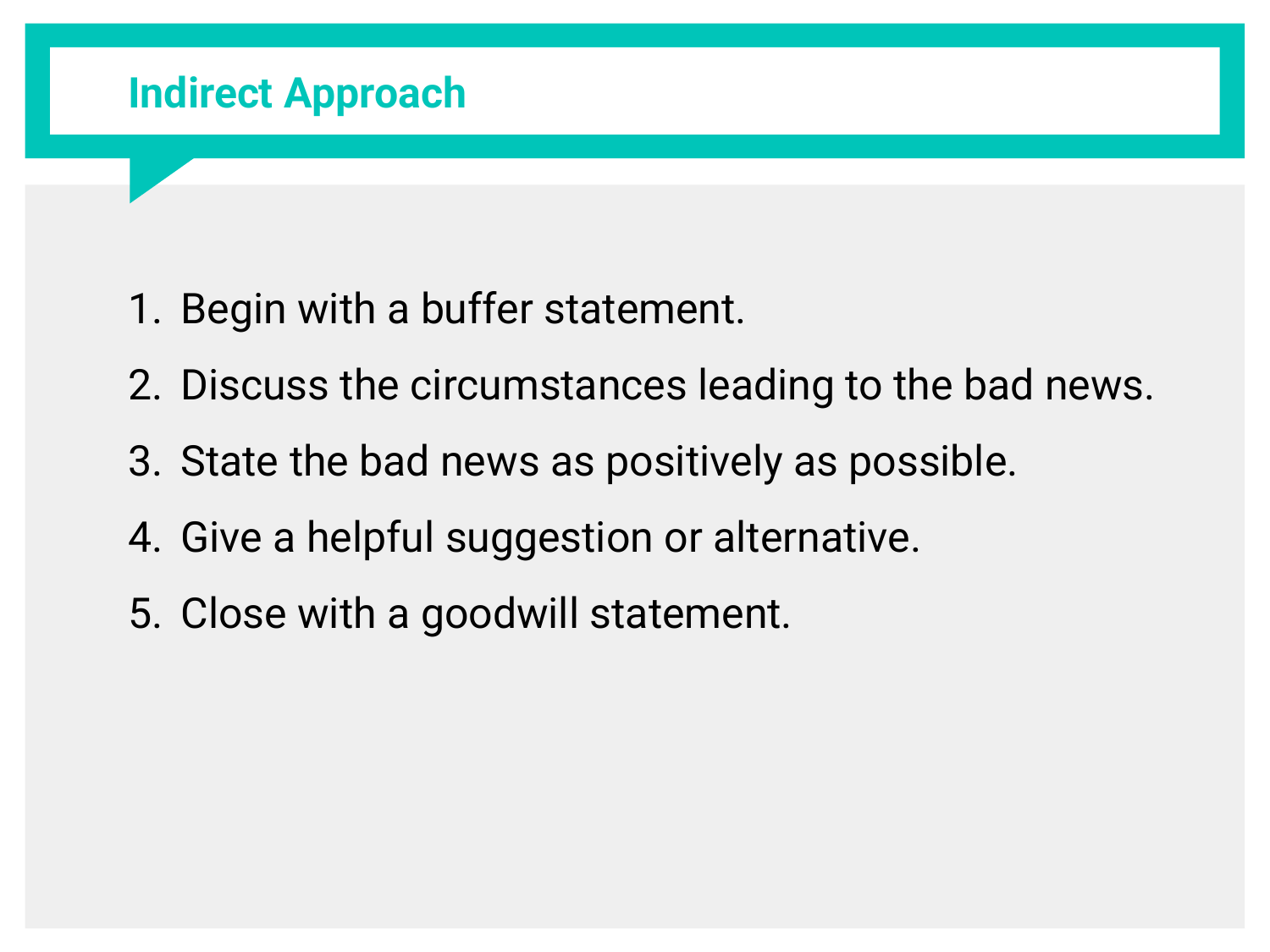

# Indirect Approach
Begin with a buffer statement.
Discuss the circumstances leading to the bad news.
State the bad news as positively as possible.
Give a helpful suggestion or alternative.
Close with a goodwill statement.